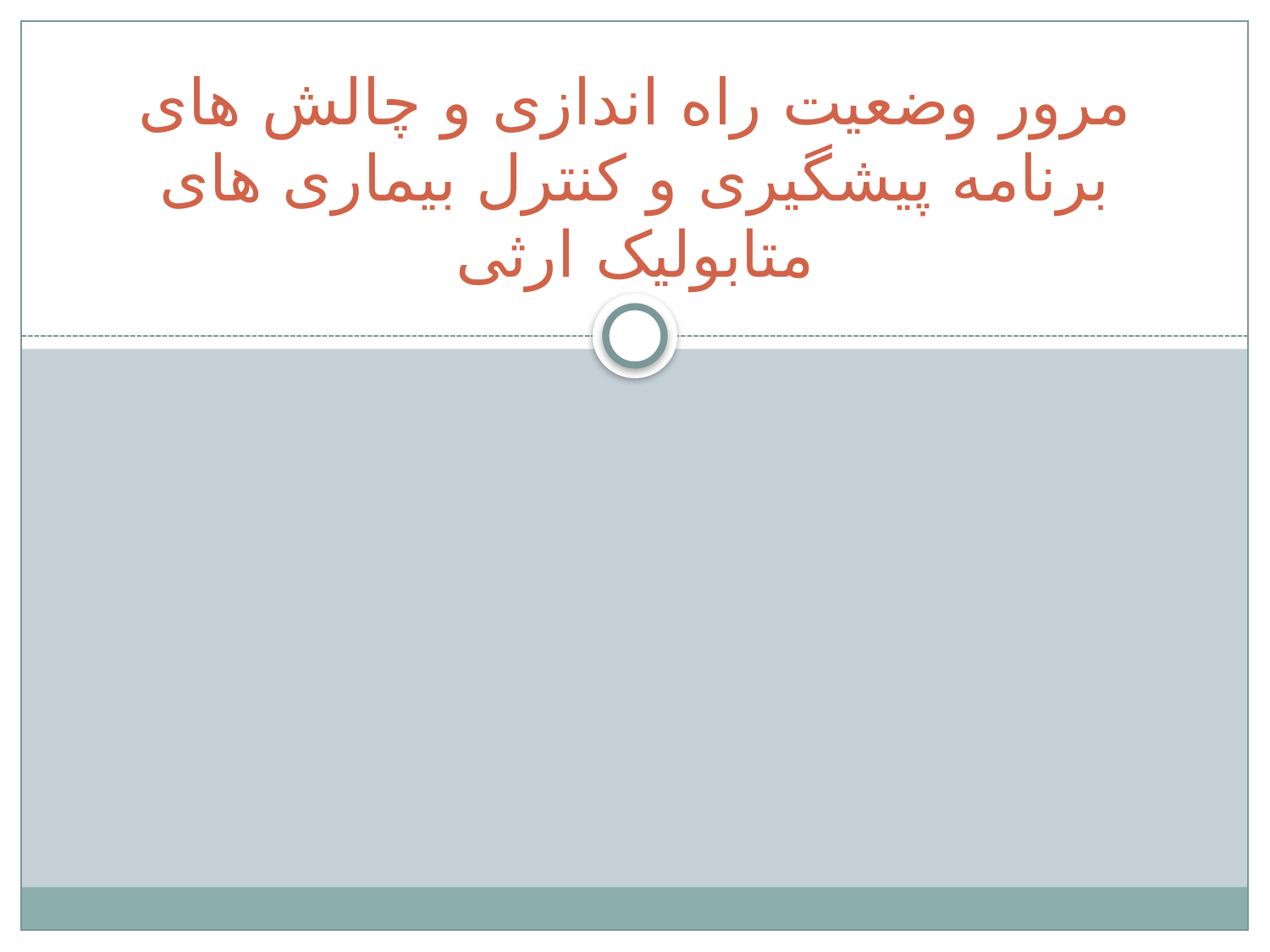

# مرور وضعیت راه اندازی و چالش های برنامه پیشگیری و کنترل بیماری های متابولیک ارثی